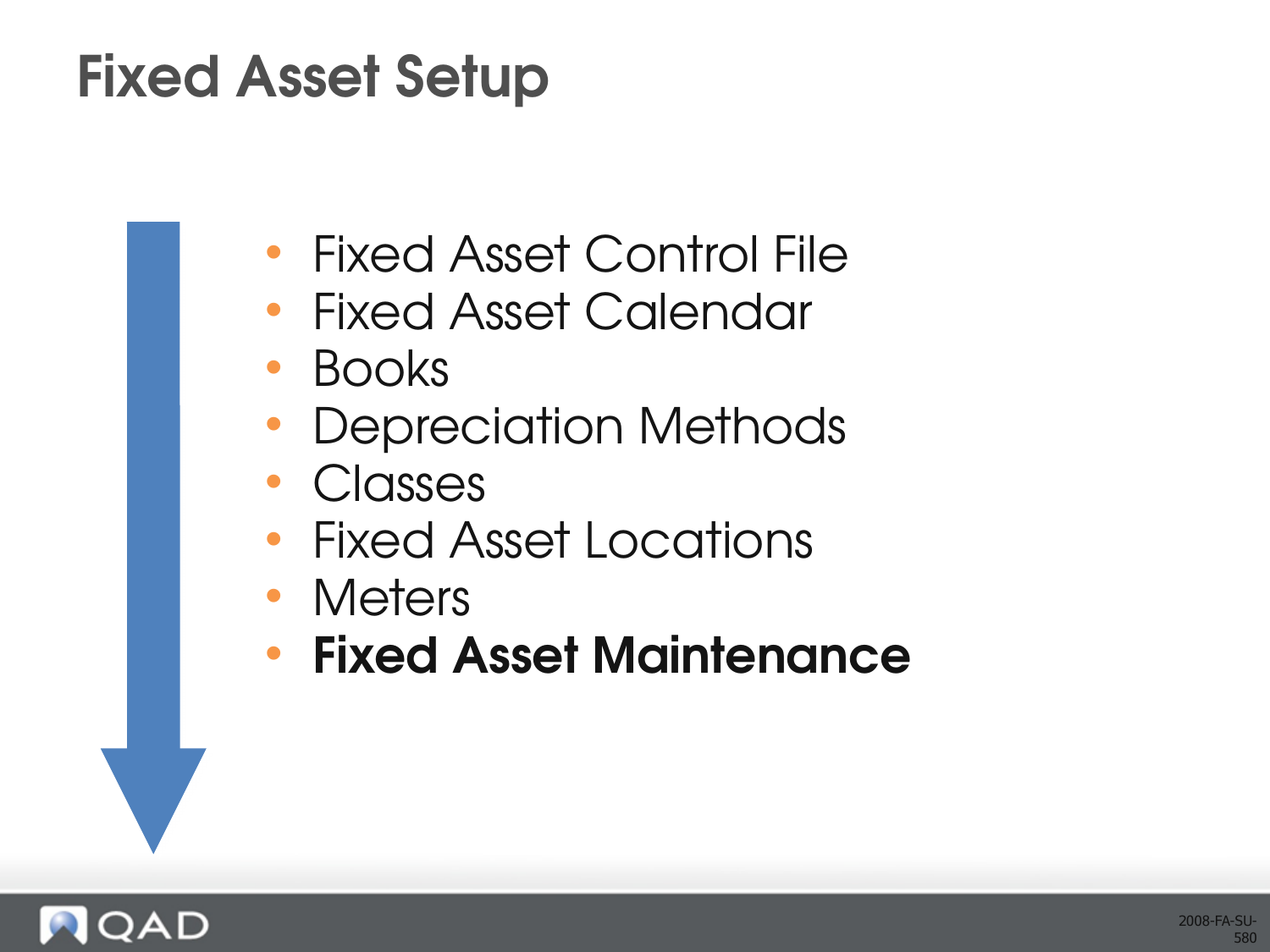

# Fixed Asset Setup
Fixed Asset Control File
Fixed Asset Calendar
Books
Depreciation Methods
Classes
Fixed Asset Locations
Meters
Fixed Asset Maintenance

2008-FA-SU-580